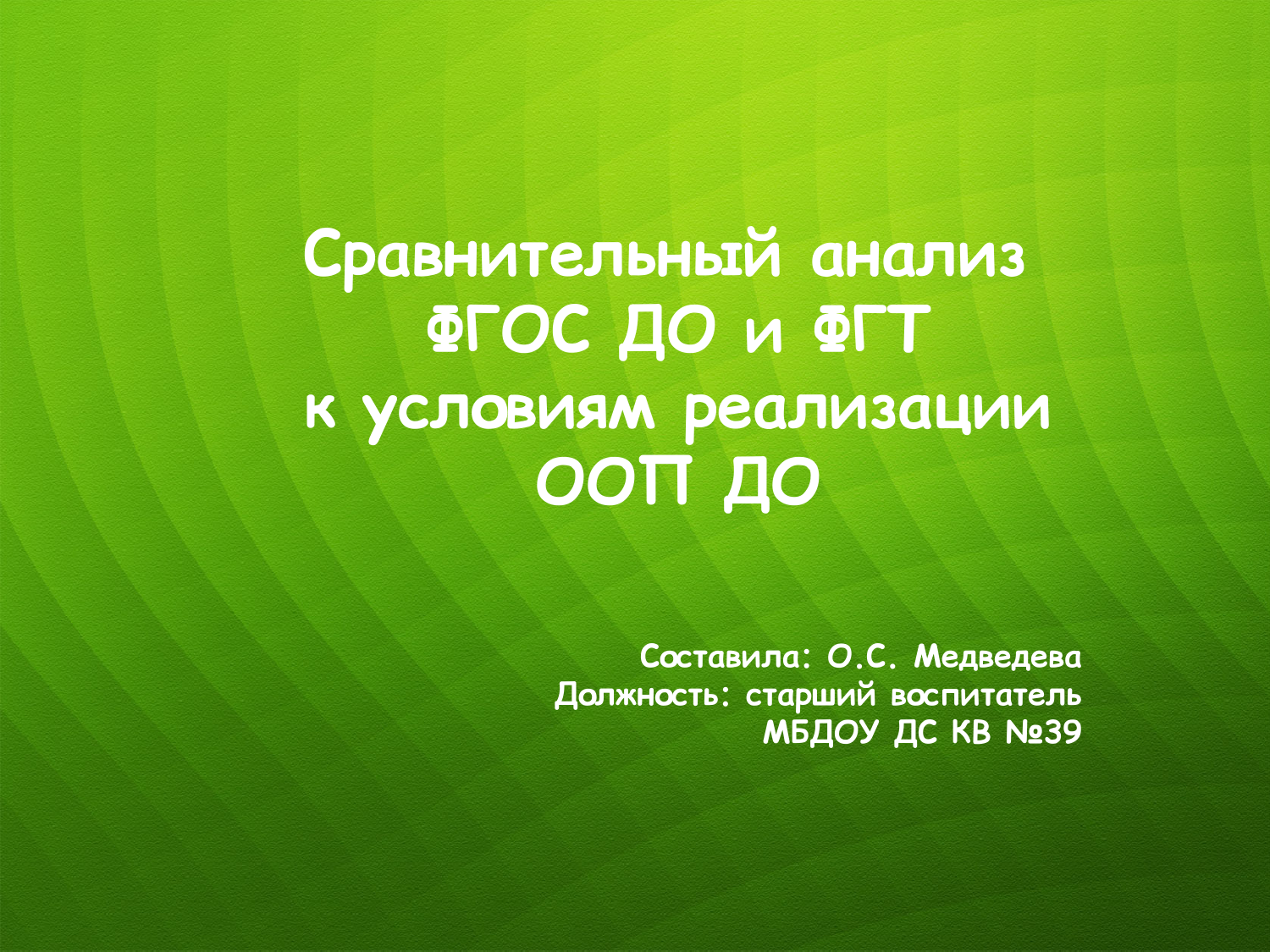

Сравнительный анализ
 ФГОС ДО и ФГТ
к условиям реализации
ООП ДО

Составила: О.С. Медведева
Должность: старший воспитатель
МБДОУ ДС КВ №39